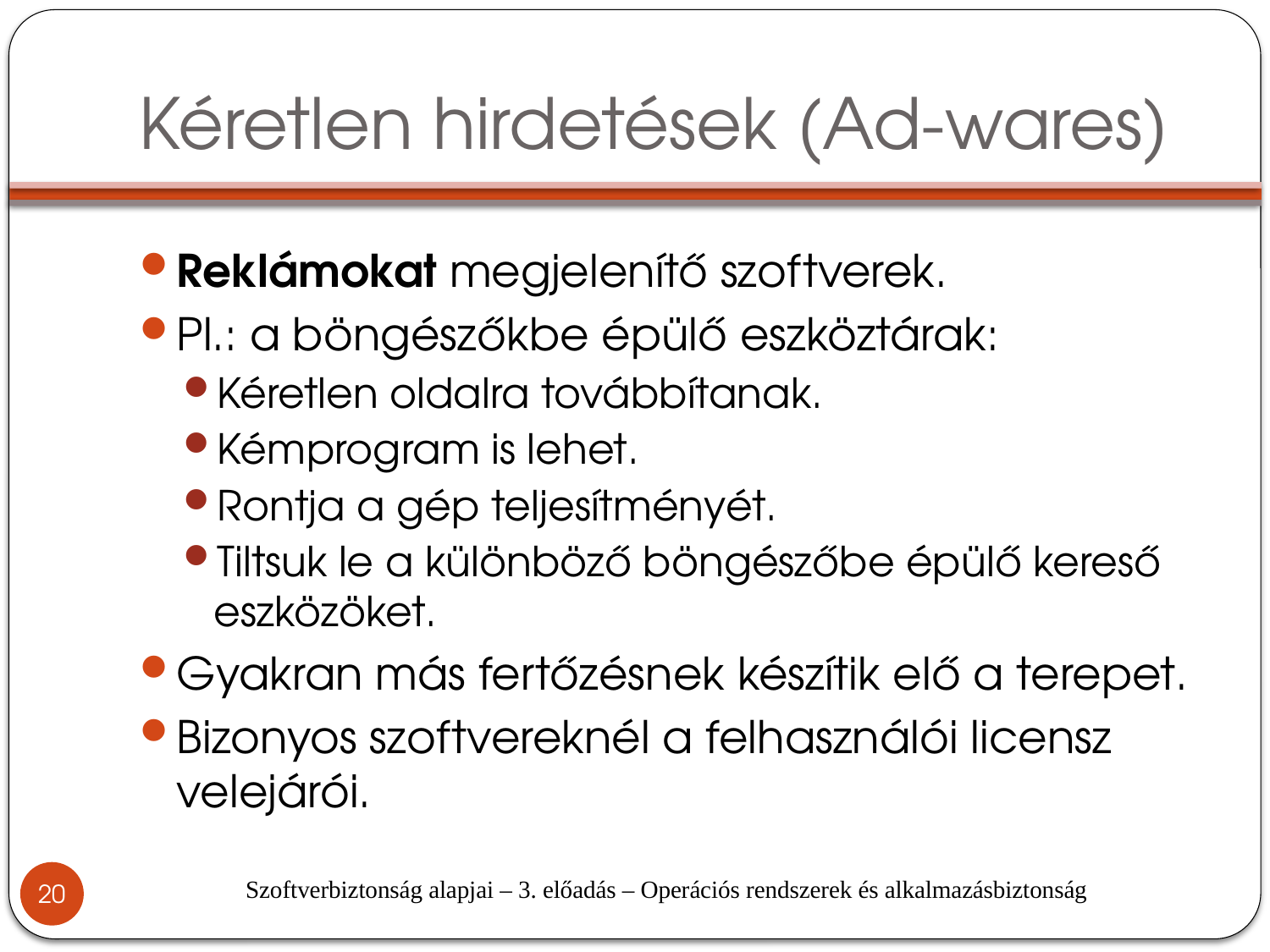

# Kéretlen hirdetések (Ad-wares)
Reklámokat megjelenítő szoftverek.
Pl.: a böngészőkbe épülő eszköztárak:
Kéretlen oldalra továbbítanak.
Kémprogram is lehet.
Rontja a gép teljesítményét.
Tiltsuk le a különböző böngészőbe épülő kereső eszközöket.
Gyakran más fertőzésnek készítik elő a terepet.
Bizonyos szoftvereknél a felhasználói licensz velejárói.
Szoftverbiztonság alapjai – 3. előadás – Operációs rendszerek és alkalmazásbiztonság
20